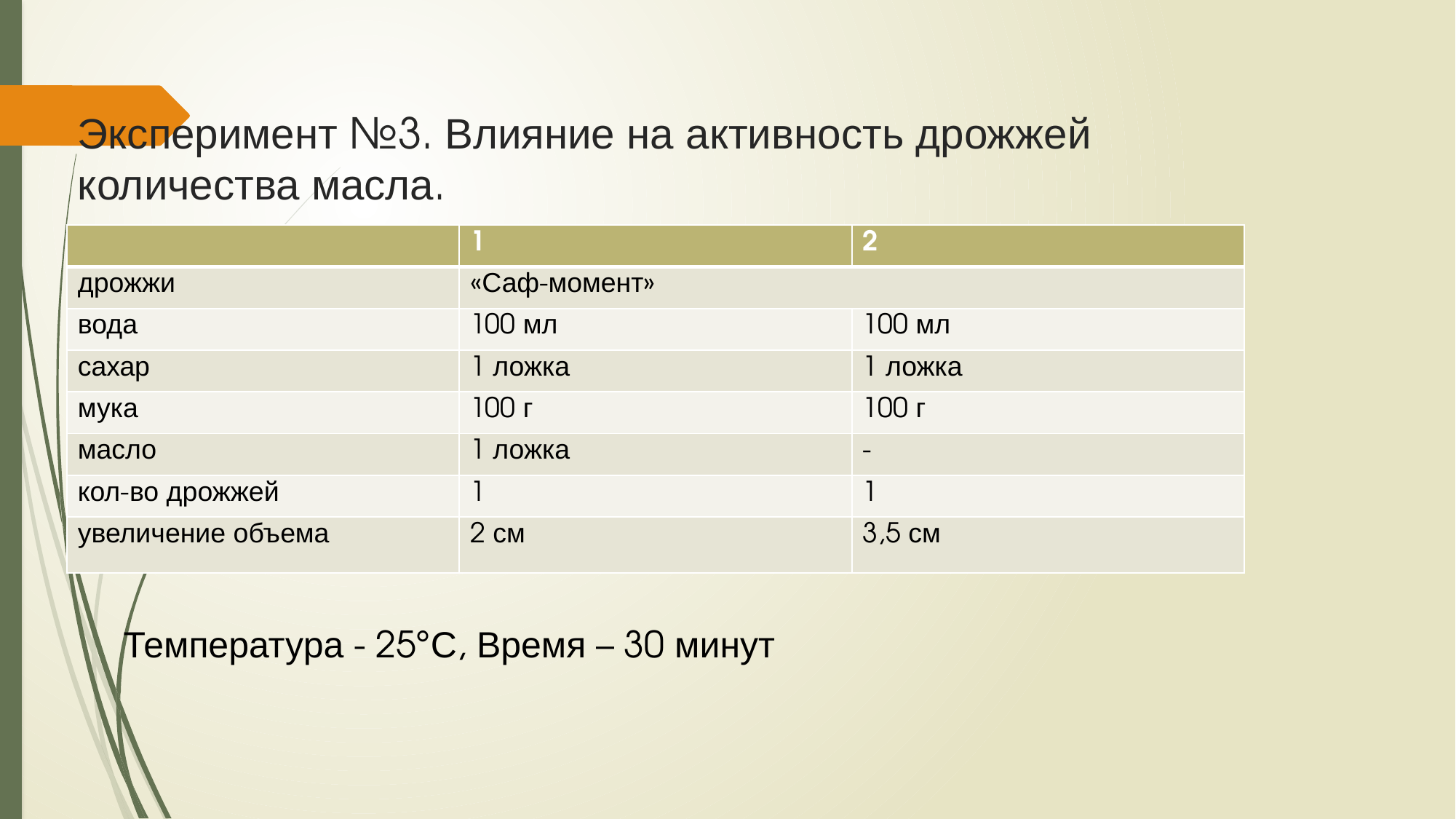

# Эксперимент №3. Влияние на активность дрожжей количества масла.
|  | 1 | 2 |
| --- | --- | --- |
| дрожжи | «Саф-момент» |  |
| вода | 100 мл | 100 мл |
| сахар | 1 ложка | 1 ложка |
| мука | 100 г | 100 г |
| масло | 1 ложка | - |
| кол-во дрожжей | 1 | 1 |
| увеличение объема | 2 см | 3,5 см |
Температура - 25°С, Время – 30 минут